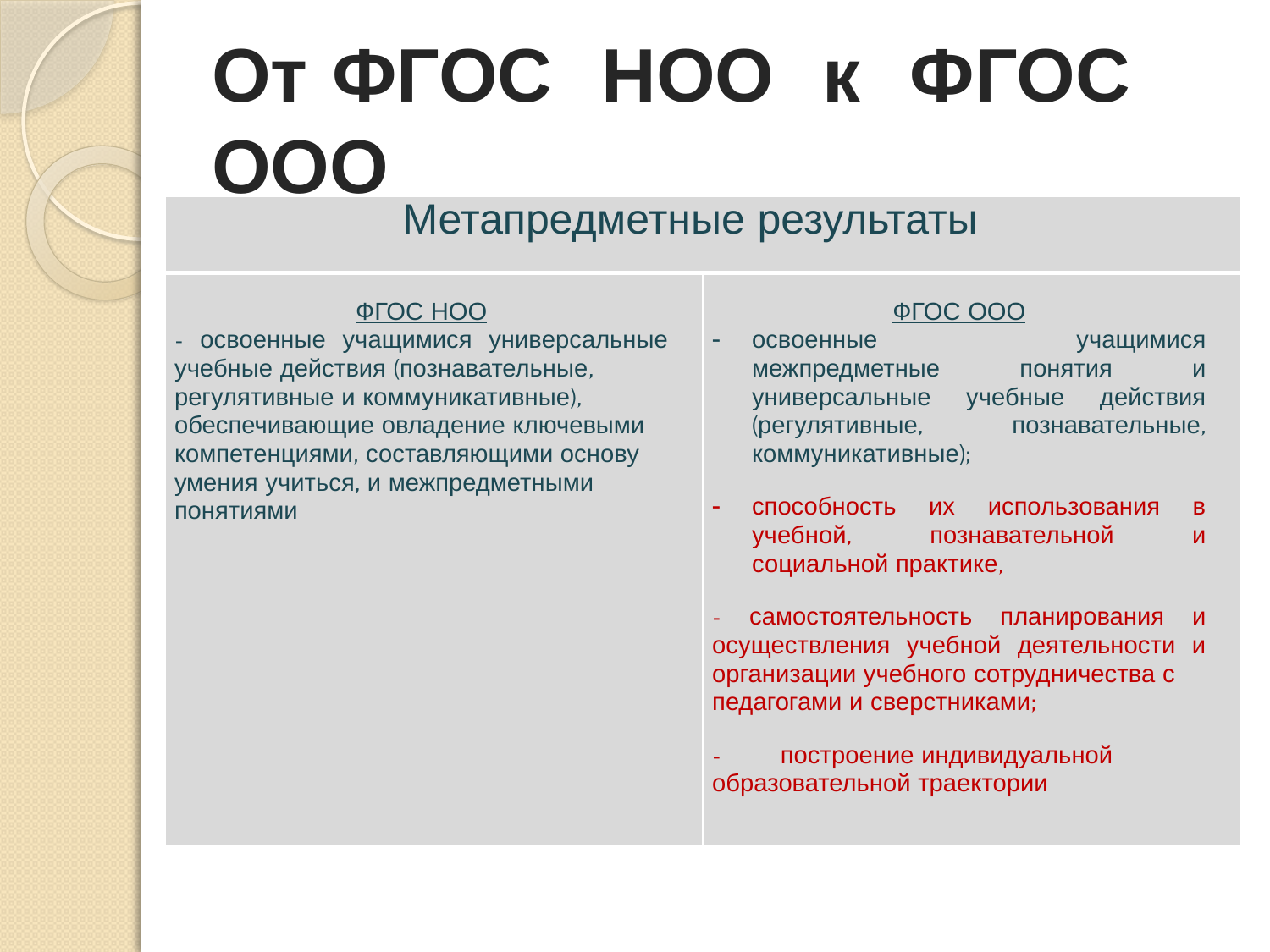

# От ФГОС  НОО  к  ФГОС  ООО
| Метапредметные результаты |  |
| --- | --- |
| ФГОС НОО - освоенные учащимися универсальные учебные действия (познавательные, регулятивные и коммуникативные), обеспечивающие овладение ключевыми компетенциями, составляющими основу умения учиться, и межпредметными понятиями | ФГОС ООО освоенные учащимися межпредметные понятия и универсальные учебные действия (регулятивные, познавательные, коммуникативные); способность их использования в учебной, познавательной и социальной практике, - самостоятельность планирования и осуществления учебной деятельности и организации учебного сотрудничества с педагогами и сверстниками; - построение индивидуальной образовательной траектории |